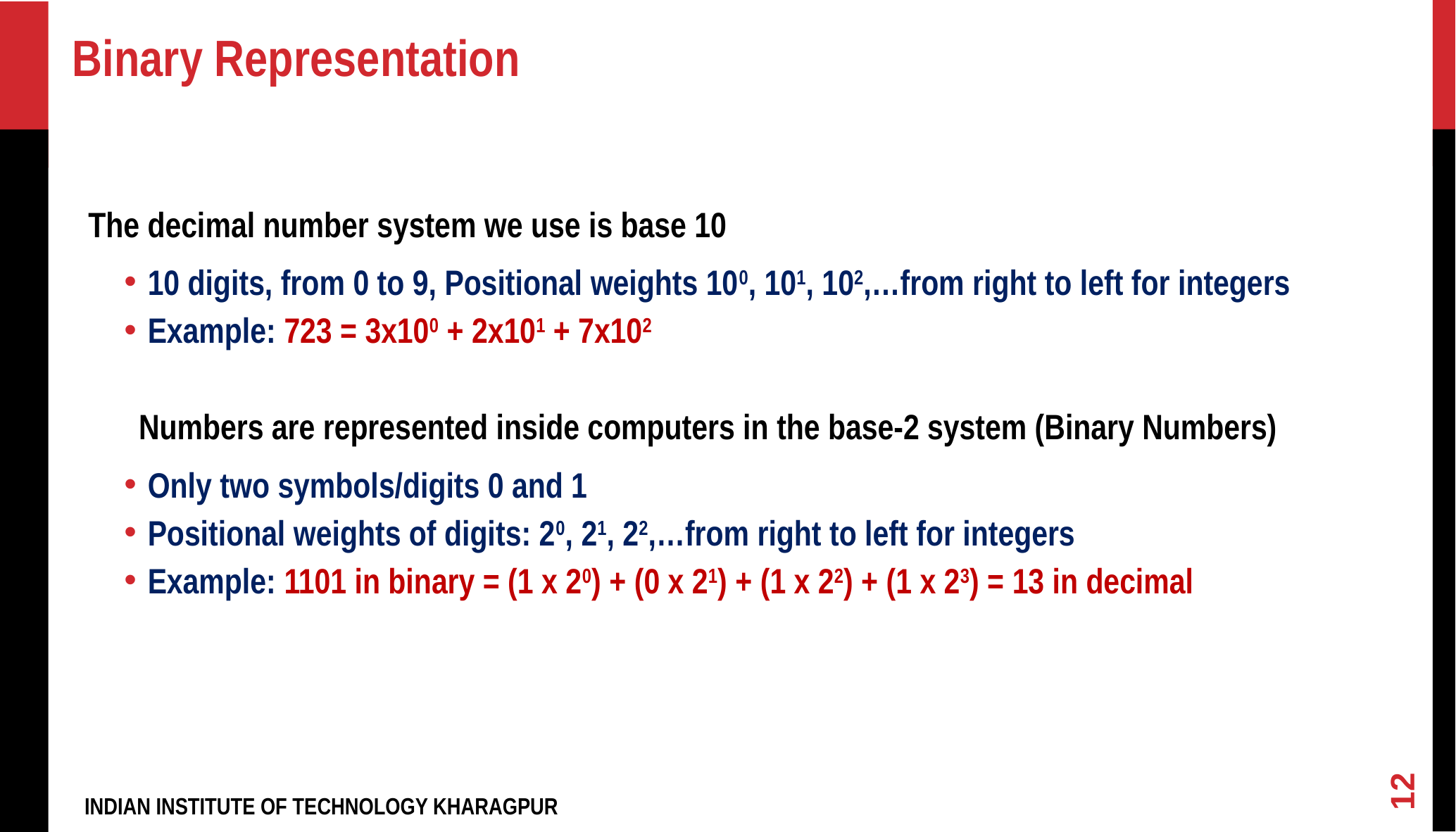

Binary Representation
The decimal number system we use is base 10
10 digits, from 0 to 9, Positional weights 100, 101, 102,…from right to left for integers
Example: 723 = 3x100 + 2x101 + 7x102

Numbers are represented inside computers in the base-2 system (Binary Numbers)
Only two symbols/digits 0 and 1
Positional weights of digits: 20, 21, 22,…from right to left for integers
Example: 1101 in binary = (1 x 20) + (0 x 21) + (1 x 22) + (1 x 23) = 13 in decimal
12
INDIAN INSTITUTE OF TECHNOLOGY KHARAGPUR